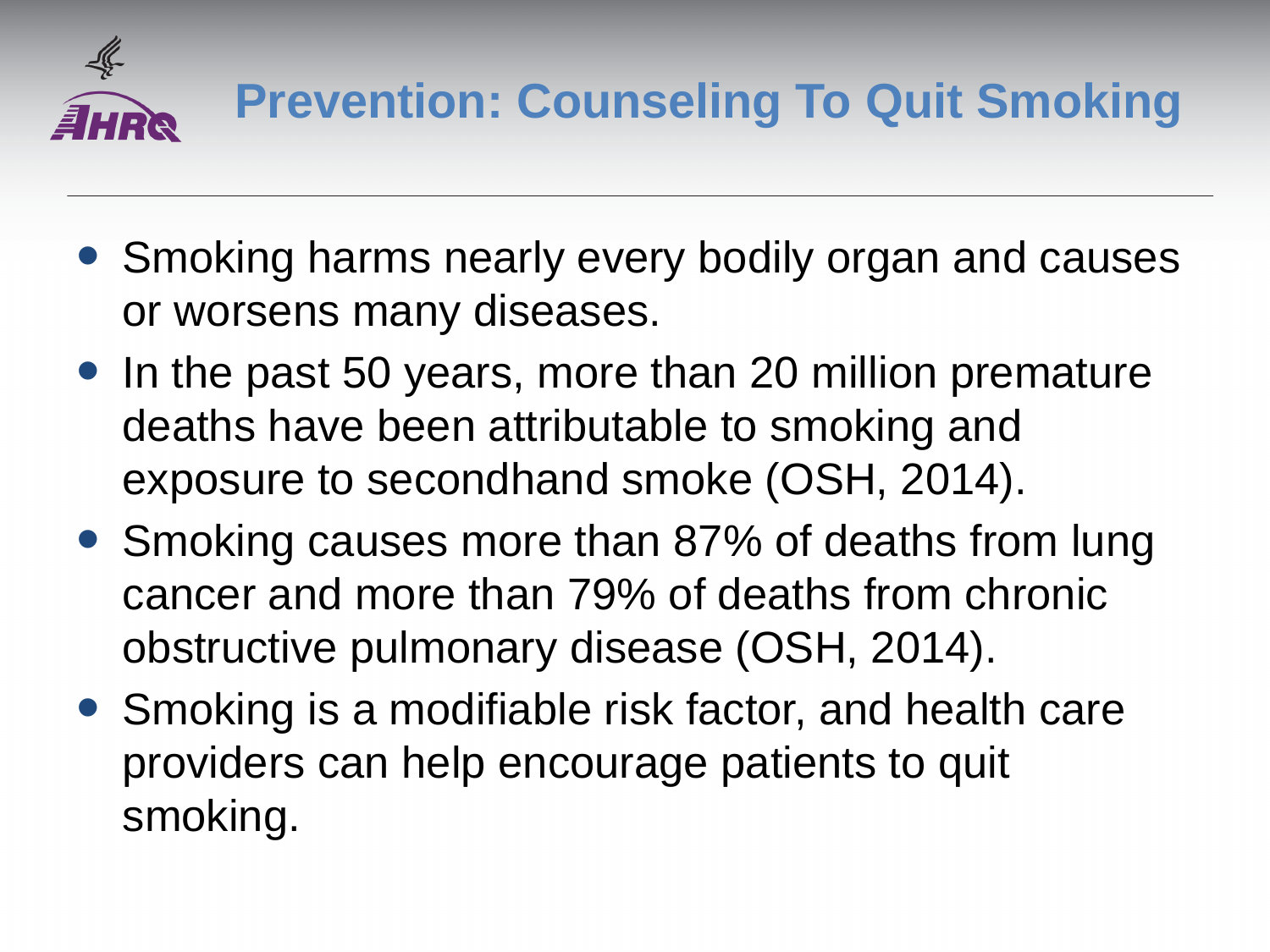

# Prevention: Counseling To Quit Smoking
Smoking harms nearly every bodily organ and causes or worsens many diseases.
In the past 50 years, more than 20 million premature deaths have been attributable to smoking and exposure to secondhand smoke (OSH, 2014).
Smoking causes more than 87% of deaths from lung cancer and more than 79% of deaths from chronic obstructive pulmonary disease (OSH, 2014).
Smoking is a modifiable risk factor, and health care providers can help encourage patients to quit smoking.